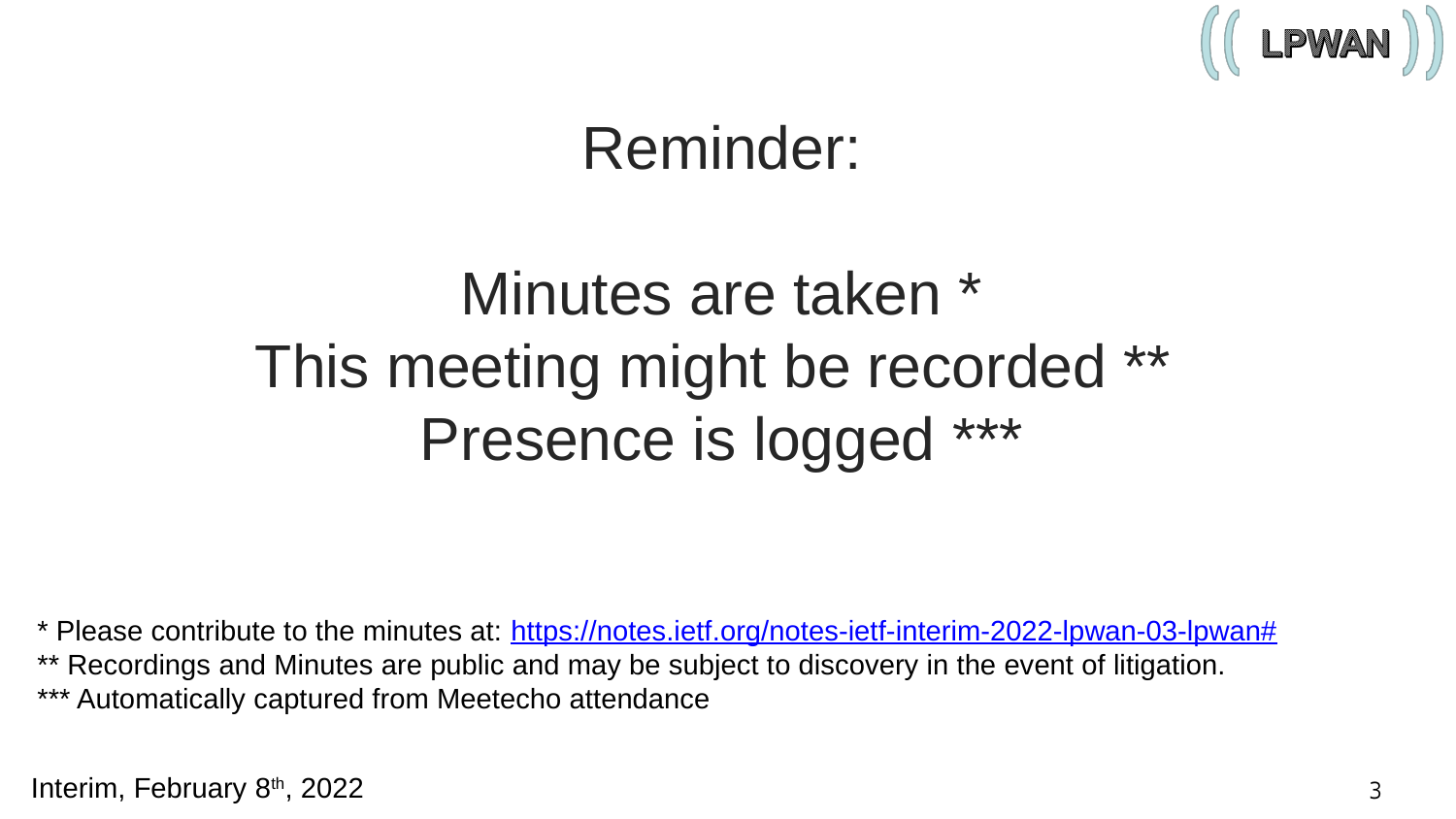

Reminder:
Minutes are taken *
This meeting might be recorded **
Presence is logged ***
* Please contribute to the minutes at: https://notes.ietf.org/notes-ietf-interim-2022-lpwan-03-lpwan#
** Recordings and Minutes are public and may be subject to discovery in the event of litigation.
*** Automatically captured from Meetecho attendance
3